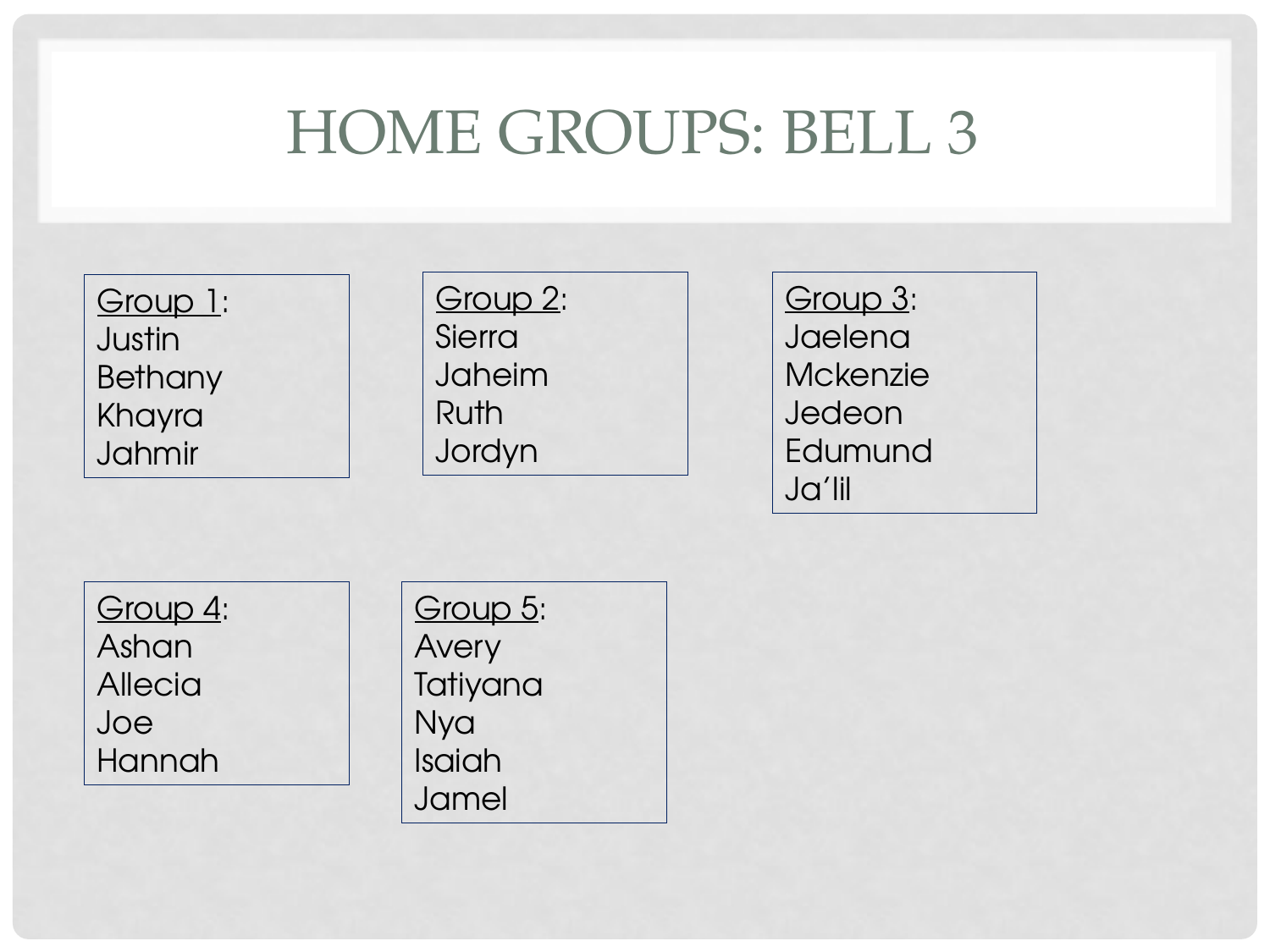

# Home Groups: bell 3
Group 2:
Sierra
Jaheim
Ruth
Jordyn
Group 3:
Jaelena
Mckenzie
Jedeon
Edumund
Ja’lil
Group 1:
Justin
Bethany
Khayra
Jahmir
Group 4:
Ashan
Allecia
Joe
Hannah
Group 5:
Avery
Tatiyana
Nya
Isaiah
Jamel